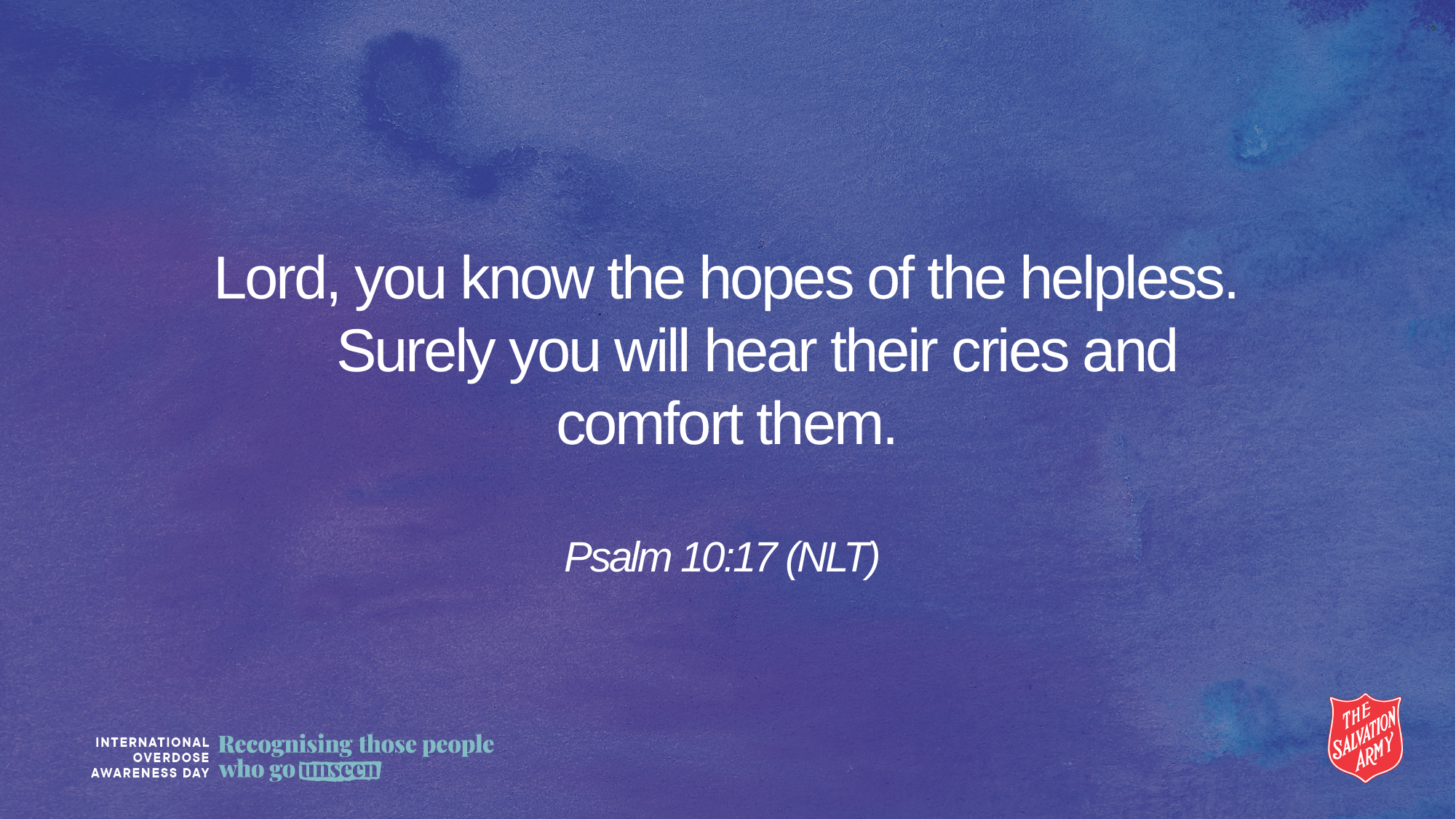

# Lord, you know the hopes of the helpless.     Surely you will hear their cries and comfort them. Psalm 10:17 (NLT)